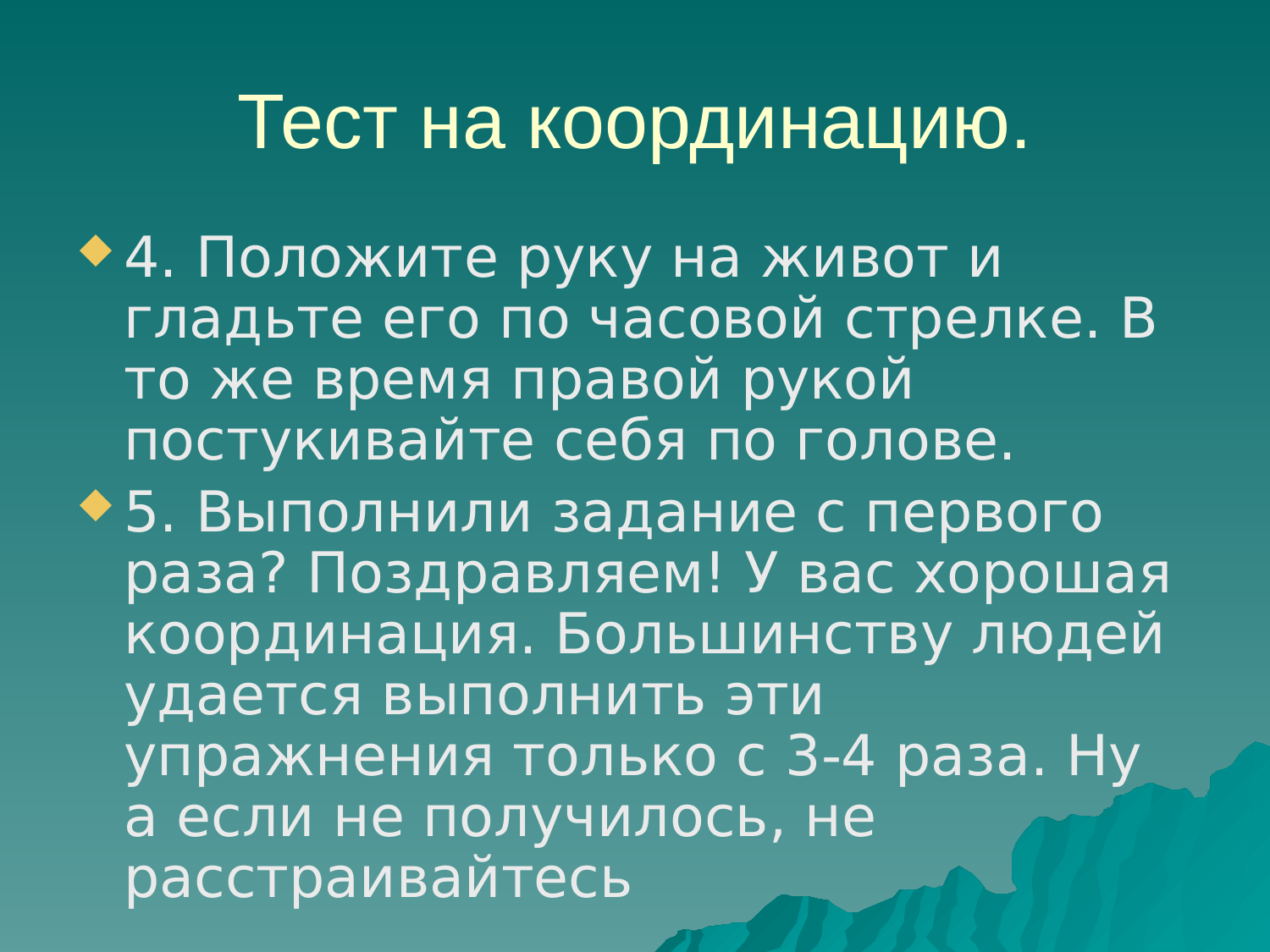

# Тест на координацию.
4. Положите руку на живот и гладьте его по часовой стрелке. В то же время правой рукой постукивайте себя по голове.
5. Выполнили задание с первого раза? Поздравляем! У вас хорошая координация. Большинству людей удается выполнить эти упражнения только с 3-4 раза. Ну а если не получилось, не расстраивайтесь